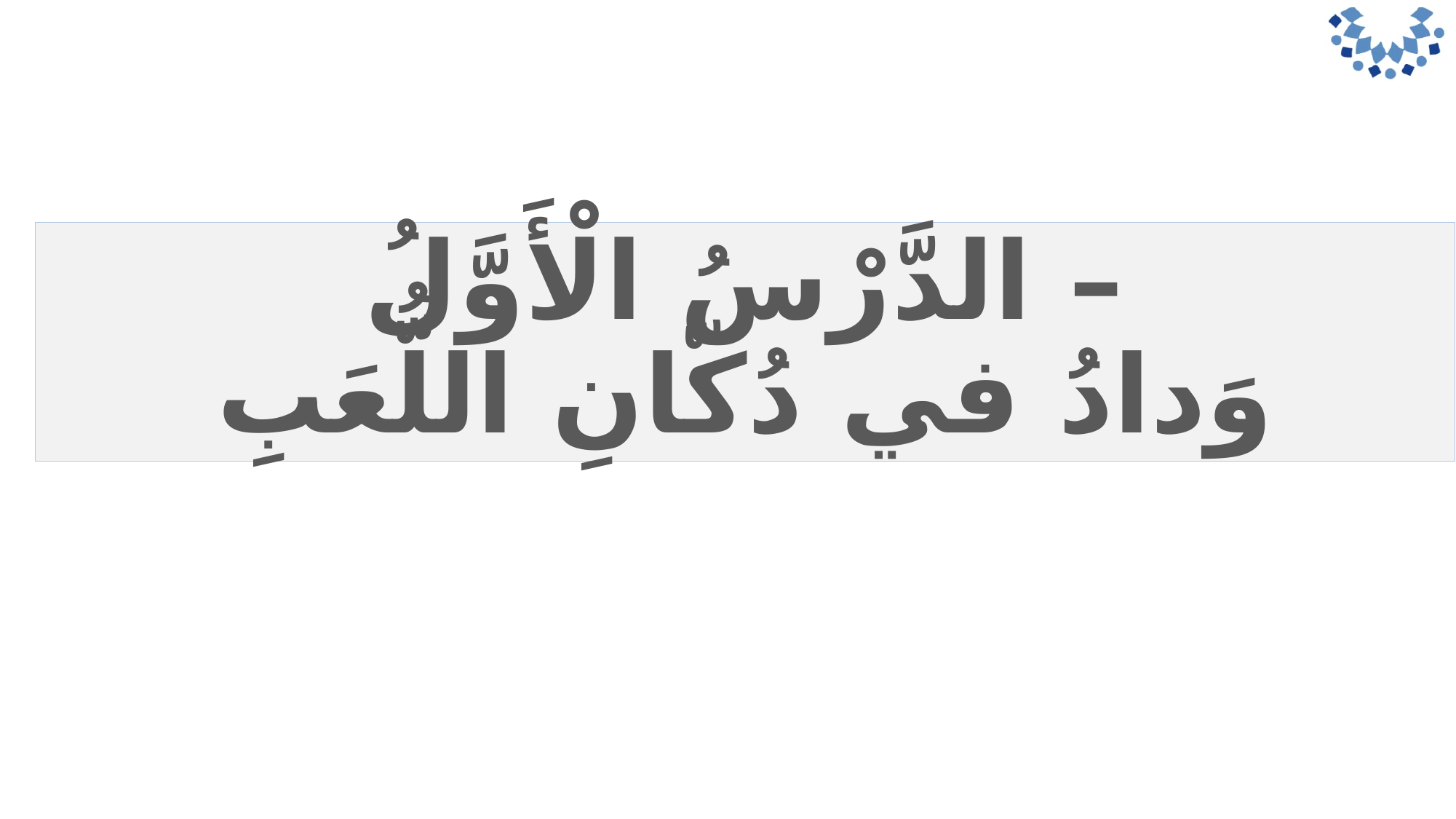

الدَّرْسُ الْأَوَّلُ –
وَدادُ في دُكّانِ اللُّعَبِ